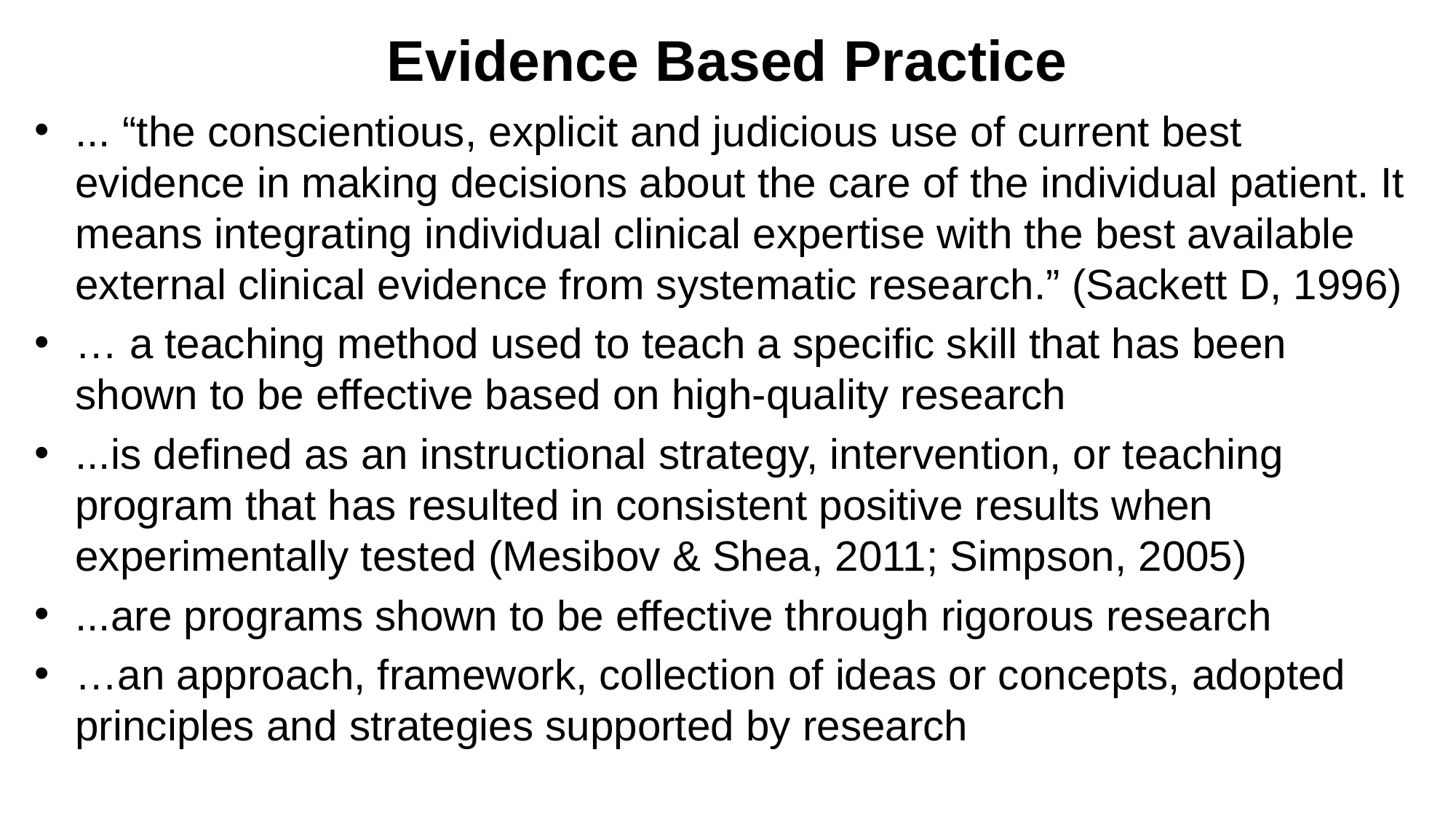

# Evidence Based Practice
... “the conscientious, explicit and judicious use of current best evidence in making decisions about the care of the individual patient. It means integrating individual clinical expertise with the best available external clinical evidence from systematic research.” (Sackett D, 1996)
… a teaching method used to teach a specific skill that has been shown to be effective based on high-quality research
...is defined as an instructional strategy, intervention, or teaching program that has resulted in consistent positive results when experimentally tested (Mesibov & Shea, 2011; Simpson, 2005)
...are programs shown to be effective through rigorous research
…an approach, framework, collection of ideas or concepts, adopted principles and strategies supported by research